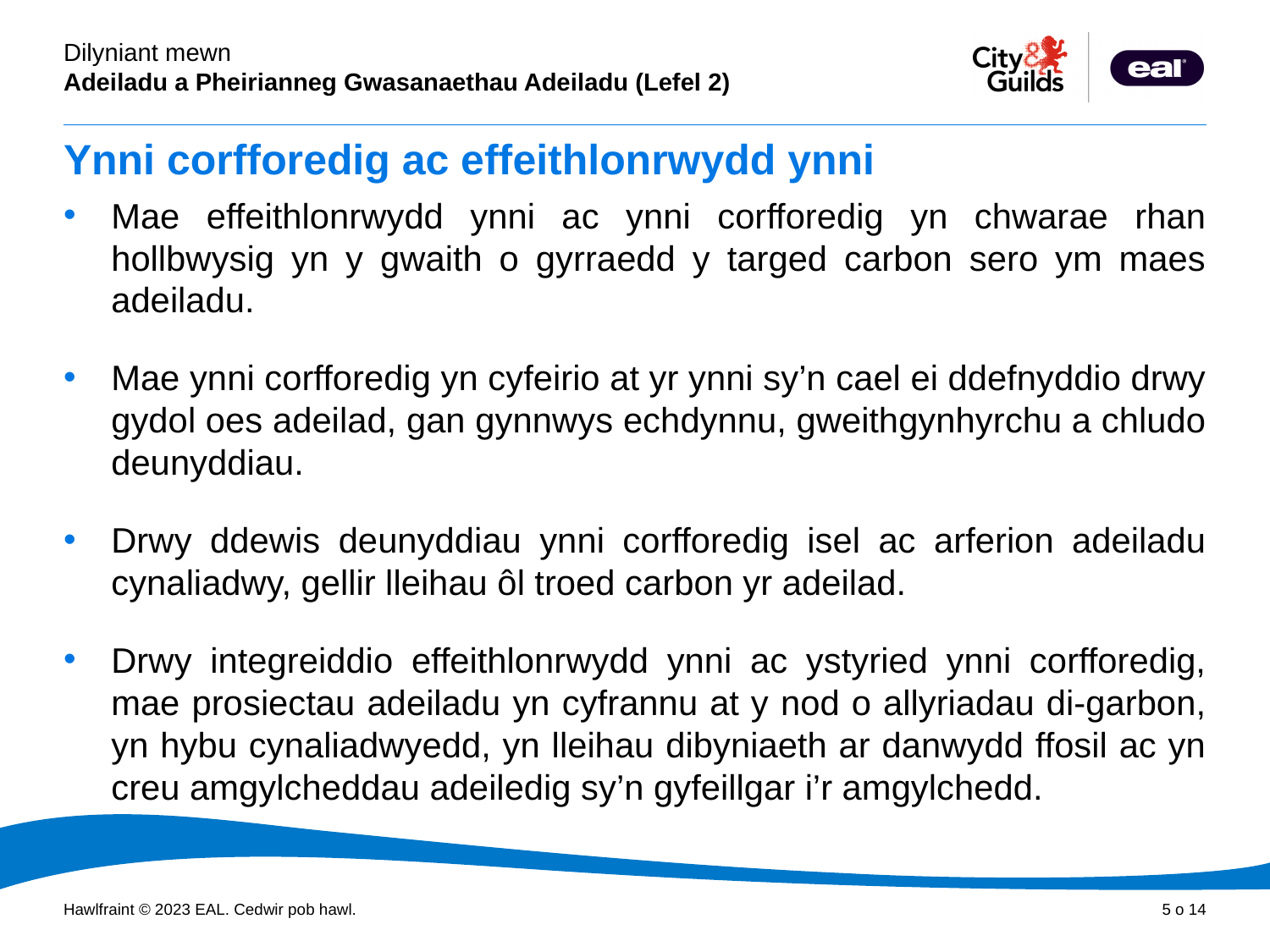

# Ynni corfforedig ac effeithlonrwydd ynni
Mae effeithlonrwydd ynni ac ynni corfforedig yn chwarae rhan hollbwysig yn y gwaith o gyrraedd y targed carbon sero ym maes adeiladu.
Mae ynni corfforedig yn cyfeirio at yr ynni sy’n cael ei ddefnyddio drwy gydol oes adeilad, gan gynnwys echdynnu, gweithgynhyrchu a chludo deunyddiau.
Drwy ddewis deunyddiau ynni corfforedig isel ac arferion adeiladu cynaliadwy, gellir lleihau ôl troed carbon yr adeilad.
Drwy integreiddio effeithlonrwydd ynni ac ystyried ynni corfforedig, mae prosiectau adeiladu yn cyfrannu at y nod o allyriadau di-garbon, yn hybu cynaliadwyedd, yn lleihau dibyniaeth ar danwydd ffosil ac yn creu amgylcheddau adeiledig sy’n gyfeillgar i’r amgylchedd.